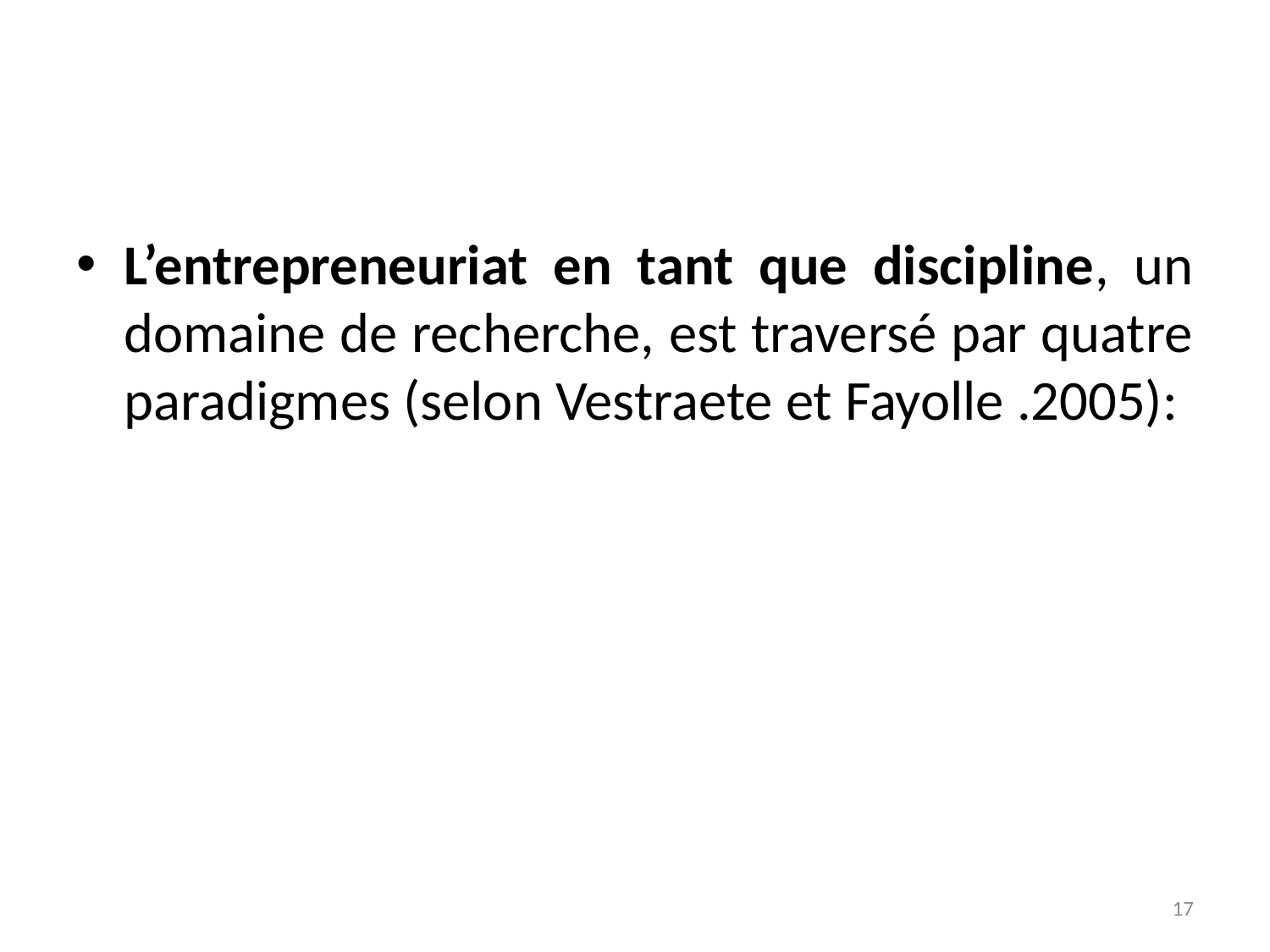

#
L’entrepreneuriat en tant que discipline, un domaine de recherche, est traversé par quatre paradigmes (selon Vestraete et Fayolle .2005):
17